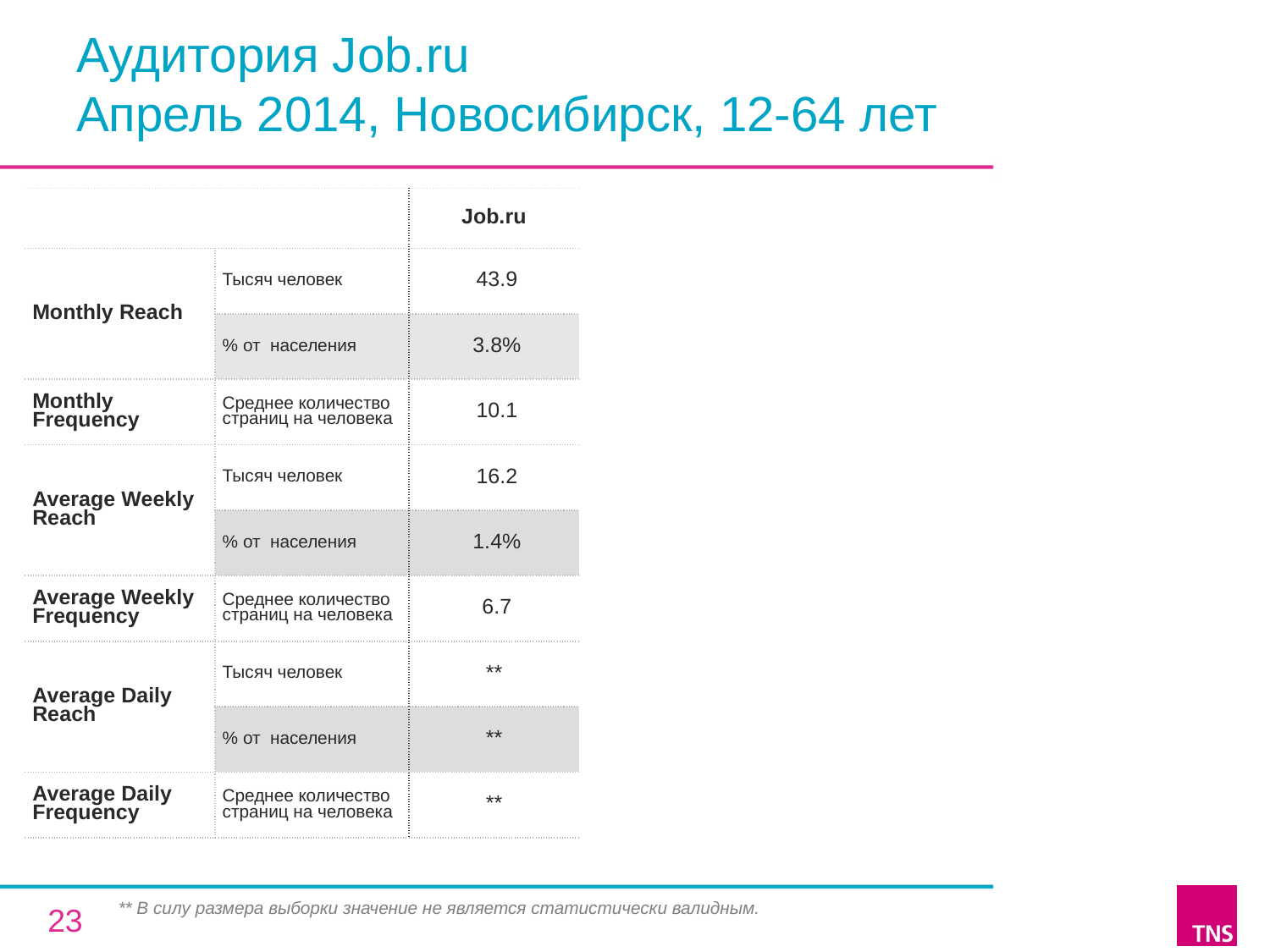

# Аудитория Job.ru Апрель 2014, Новосибирск, 12-64 лет
|  |  | Job.ru |
| --- | --- | --- |
| Monthly Reach | Тысяч человек | 43.9 |
|  | % от населения | 3.8% |
| Monthly Frequency | Среднее количество страниц на человека | 10.1 |
| Average Weekly Reach | Тысяч человек | 16.2 |
|  | % от населения | 1.4% |
| Average Weekly Frequency | Среднее количество страниц на человека | 6.7 |
| Average Daily Reach | Тысяч человек | \*\* |
|  | % от населения | \*\* |
| Average Daily Frequency | Среднее количество страниц на человека | \*\* |
** В силу размера выборки значение не является статистически валидным.
23